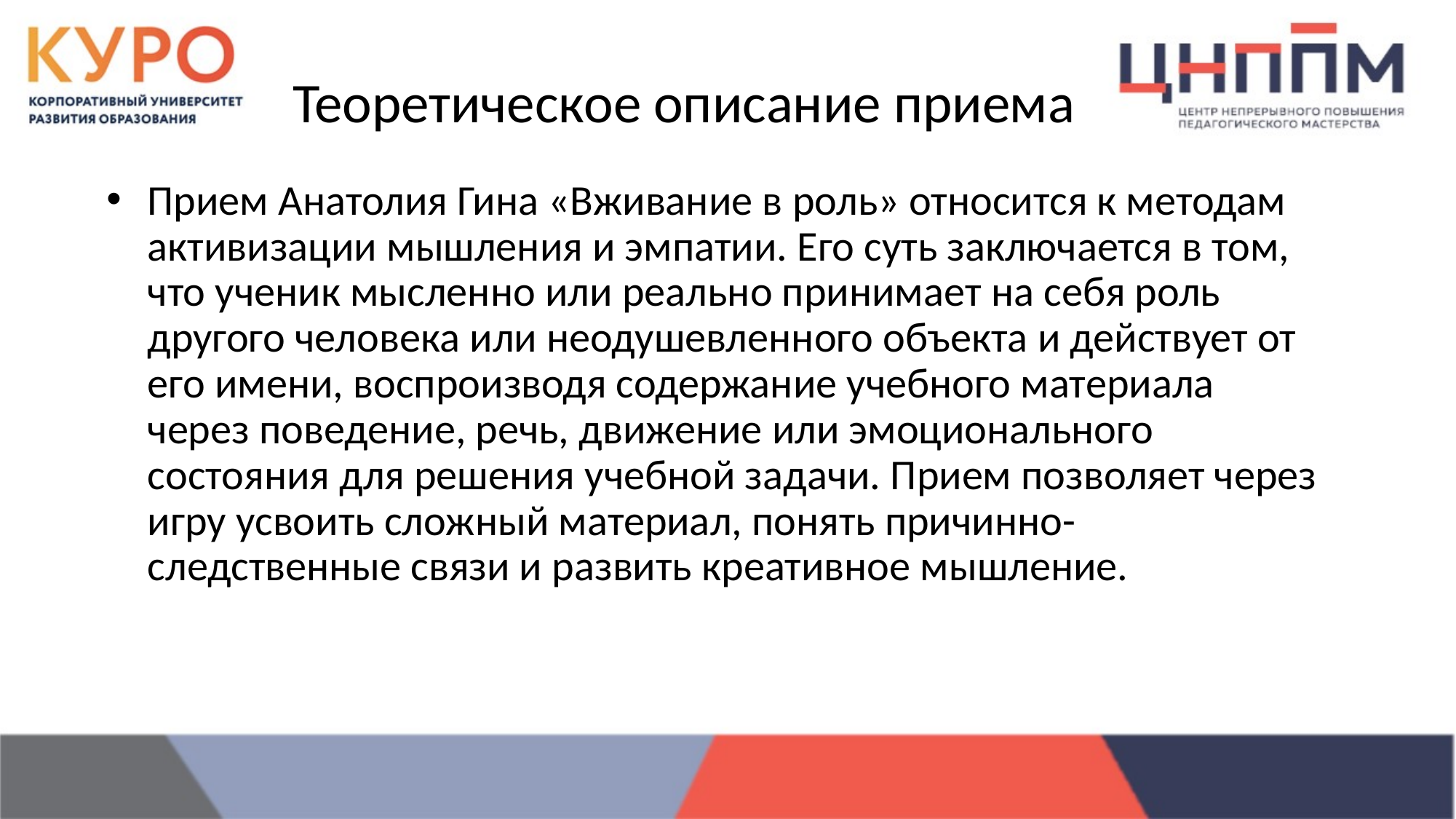

# Теоретическое описание приема
Прием Анатолия Гина «Вживание в роль» относится к методам активизации мышления и эмпатии. Его суть заключается в том, что ученик мысленно или реально принимает на себя роль другого человека или неодушевленного объекта и действует от его имени, воспроизводя содержание учебного материала через поведение, речь, движение или эмоционального состояния для решения учебной задачи. Прием позволяет через игру усвоить сложный материал, понять причинно-следственные связи и развить креативное мышление.